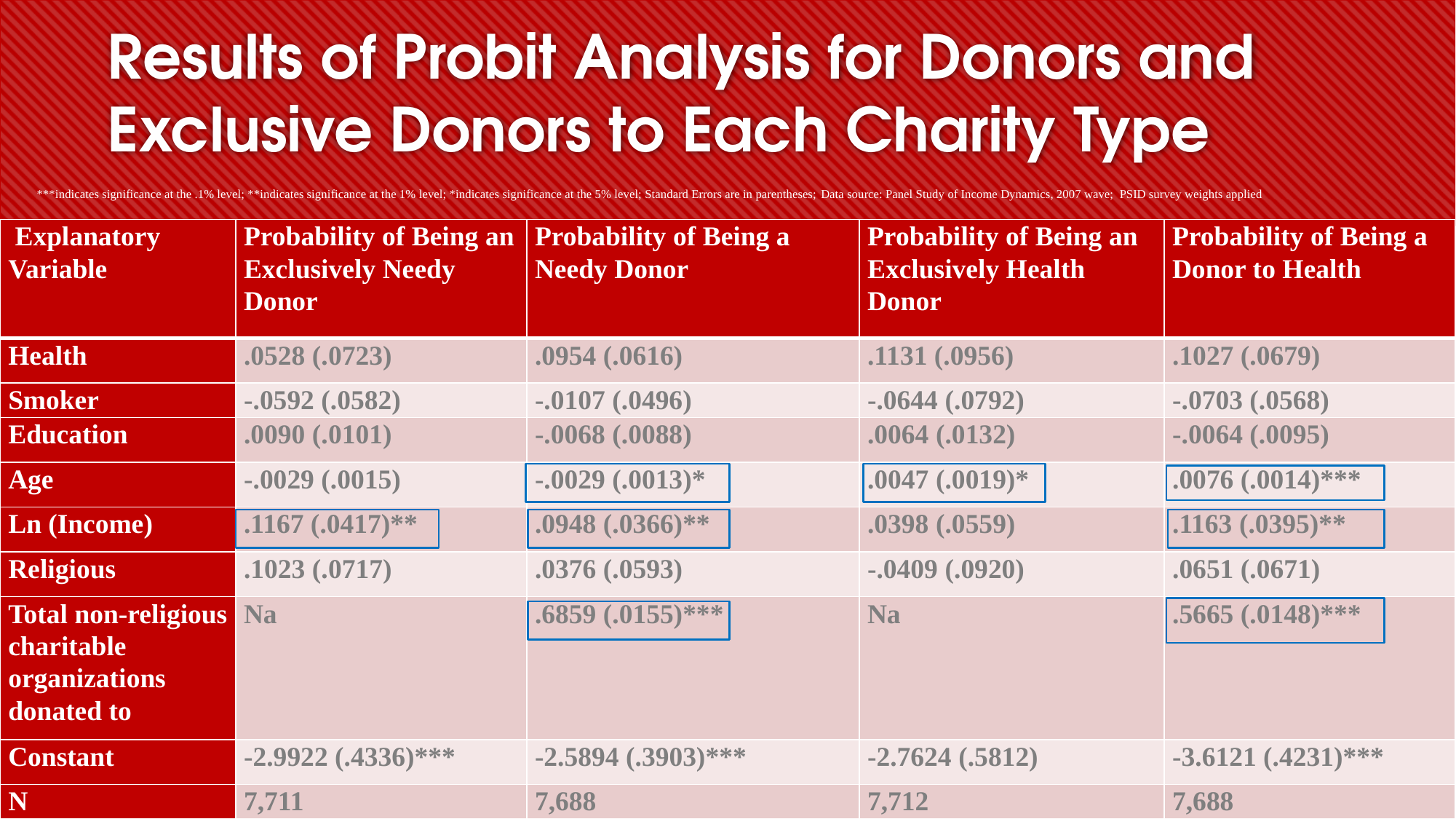

# Results of Probit Analysis for Donors and Exclusive Donors to Each Charity Type
***indicates significance at the .1% level; **indicates significance at the 1% level; *indicates significance at the 5% level; Standard Errors are in parentheses; Data source: Panel Study of Income Dynamics, 2007 wave;  PSID survey weights applied
| Explanatory Variable | Probability of Being an Exclusively Needy Donor | Probability of Being a Needy Donor | Probability of Being an Exclusively Health Donor | Probability of Being a Donor to Health |
| --- | --- | --- | --- | --- |
| Health | .0528 (.0723) | .0954 (.0616) | .1131 (.0956) | .1027 (.0679) |
| Smoker | -.0592 (.0582) | -.0107 (.0496) | -.0644 (.0792) | -.0703 (.0568) |
| Education | .0090 (.0101) | -.0068 (.0088) | .0064 (.0132) | -.0064 (.0095) |
| Age | -.0029 (.0015) | -.0029 (.0013)\* | .0047 (.0019)\* | .0076 (.0014)\*\*\* |
| Ln (Income) | .1167 (.0417)\*\* | .0948 (.0366)\*\* | .0398 (.0559) | .1163 (.0395)\*\* |
| Religious | .1023 (.0717) | .0376 (.0593) | -.0409 (.0920) | .0651 (.0671) |
| Total non-religious charitable organizations donated to | Na | .6859 (.0155)\*\*\* | Na | .5665 (.0148)\*\*\* |
| Constant | -2.9922 (.4336)\*\*\* | -2.5894 (.3903)\*\*\* | -2.7624 (.5812) | -3.6121 (.4231)\*\*\* |
| N | 7,711 | 7,688 | 7,712 | 7,688 |